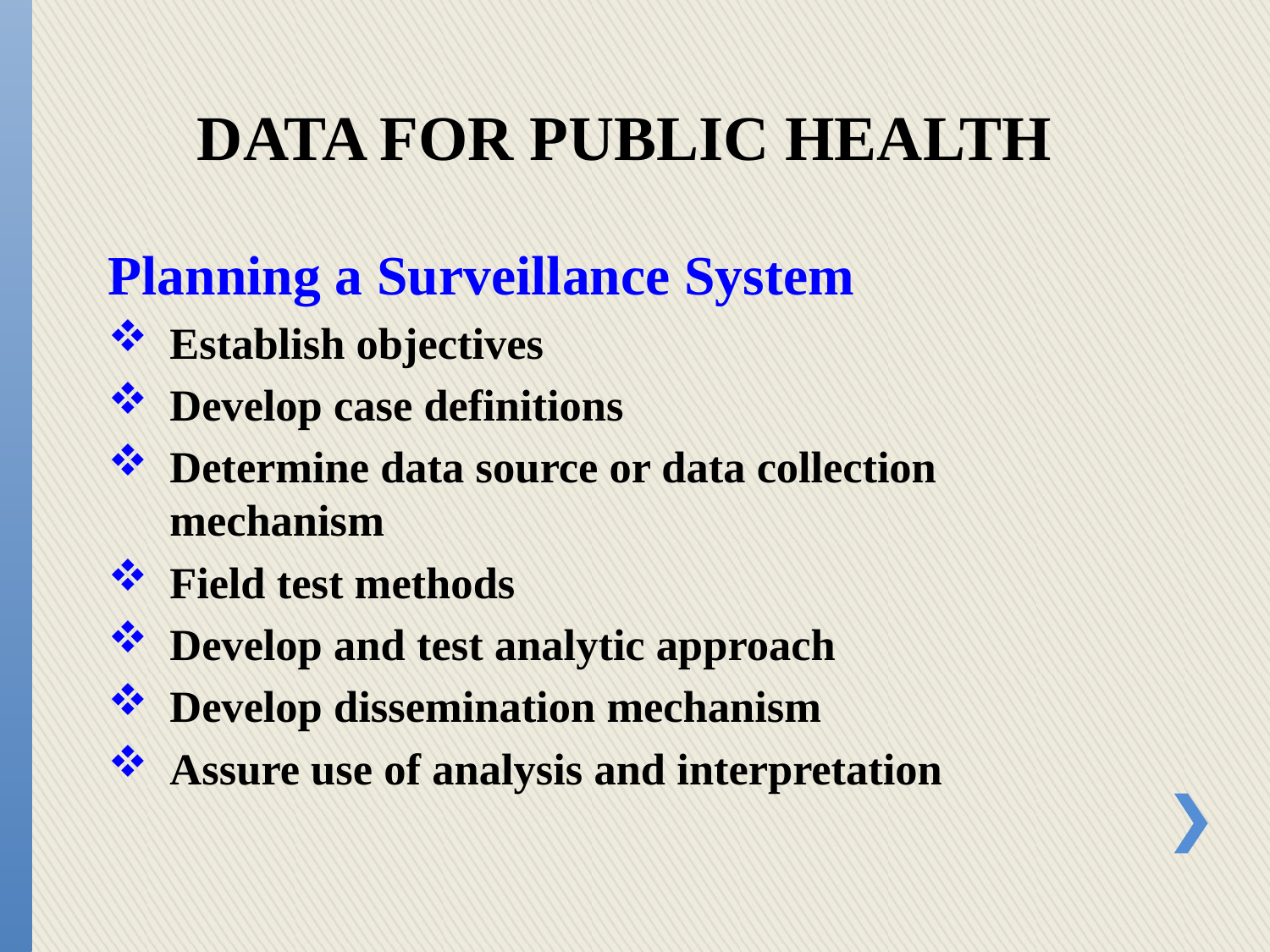

# DATA FOR PUBLIC HEALTH
Planning a Surveillance System
Establish objectives
Develop case definitions
Determine data source or data collection mechanism
Field test methods
Develop and test analytic approach
Develop dissemination mechanism
Assure use of analysis and interpretation